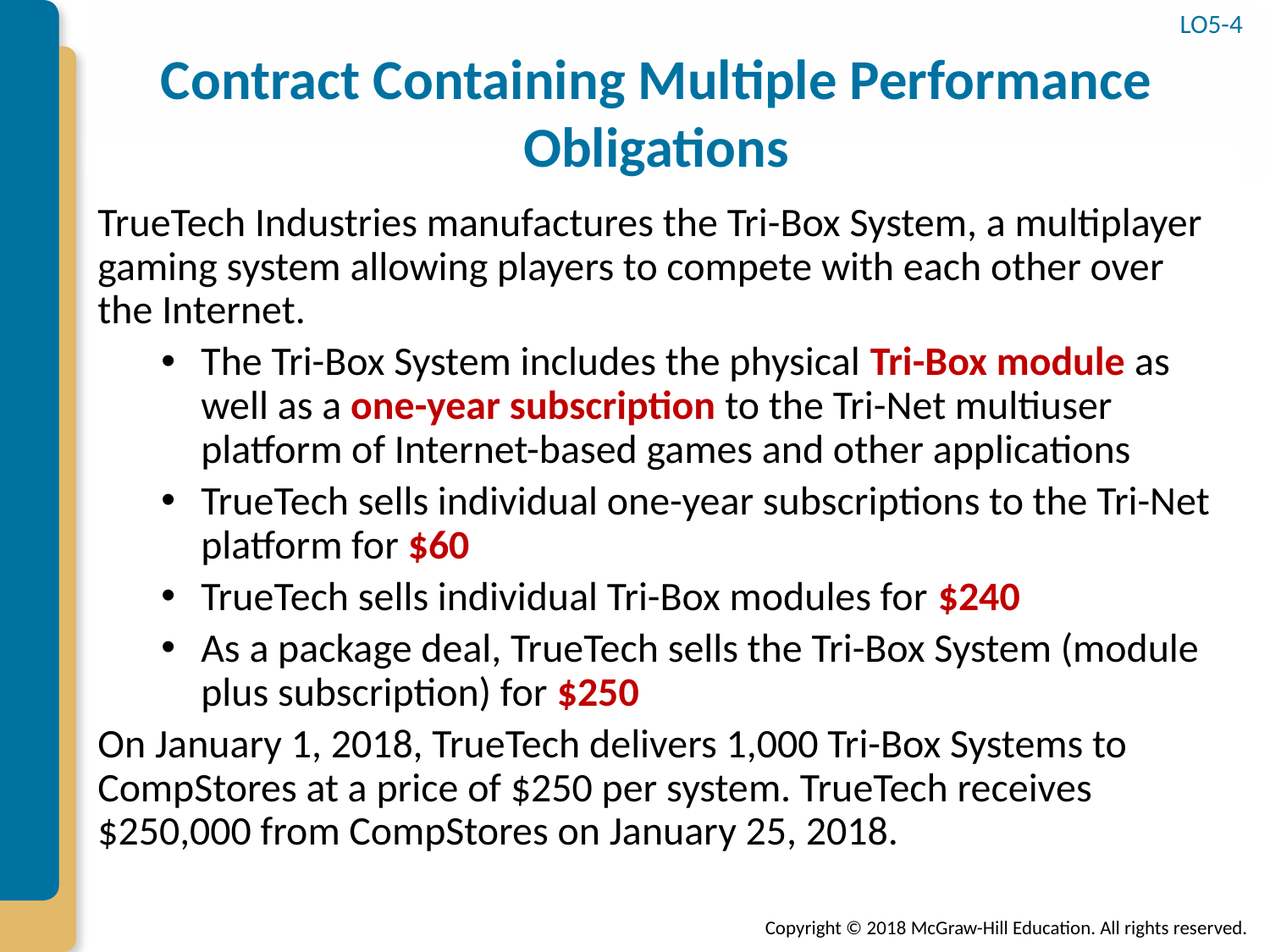

LO5-4
# Contract Containing Multiple Performance Obligations
TrueTech Industries manufactures the Tri-Box System, a multiplayer gaming system allowing players to compete with each other over the Internet.
The Tri-Box System includes the physical Tri-Box module as well as a one-year subscription to the Tri-Net multiuser platform of Internet-based games and other applications
TrueTech sells individual one-year subscriptions to the Tri-Net platform for $60
TrueTech sells individual Tri-Box modules for $240
As a package deal, TrueTech sells the Tri-Box System (module plus subscription) for $250
On January 1, 2018, TrueTech delivers 1,000 Tri-Box Systems to CompStores at a price of $250 per system. TrueTech receives $250,000 from CompStores on January 25, 2018.